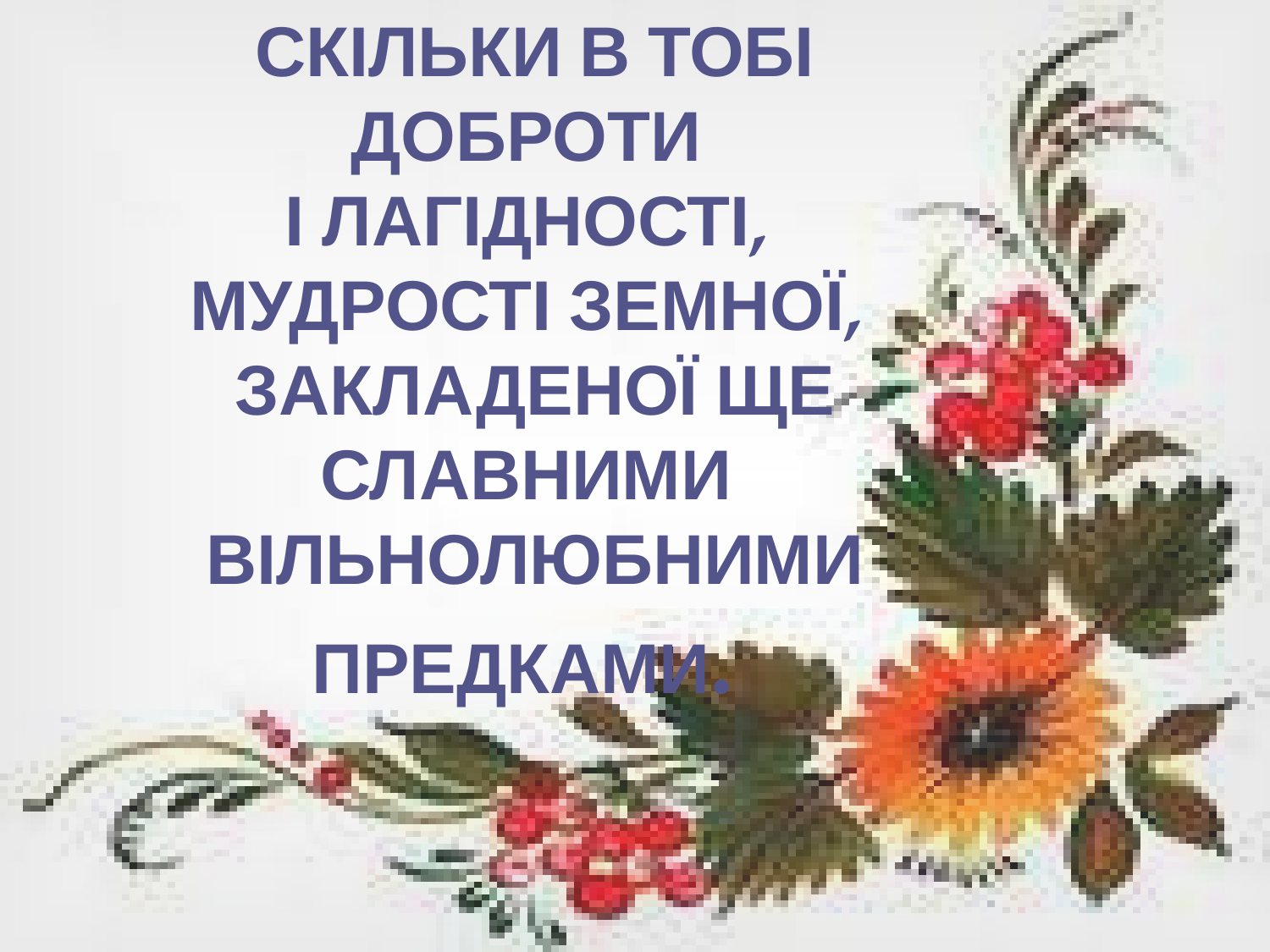

Скільки в тобі доброти
і лагідності,
мудрості земної,
закладеної ще славними
вільнолюбними предками.